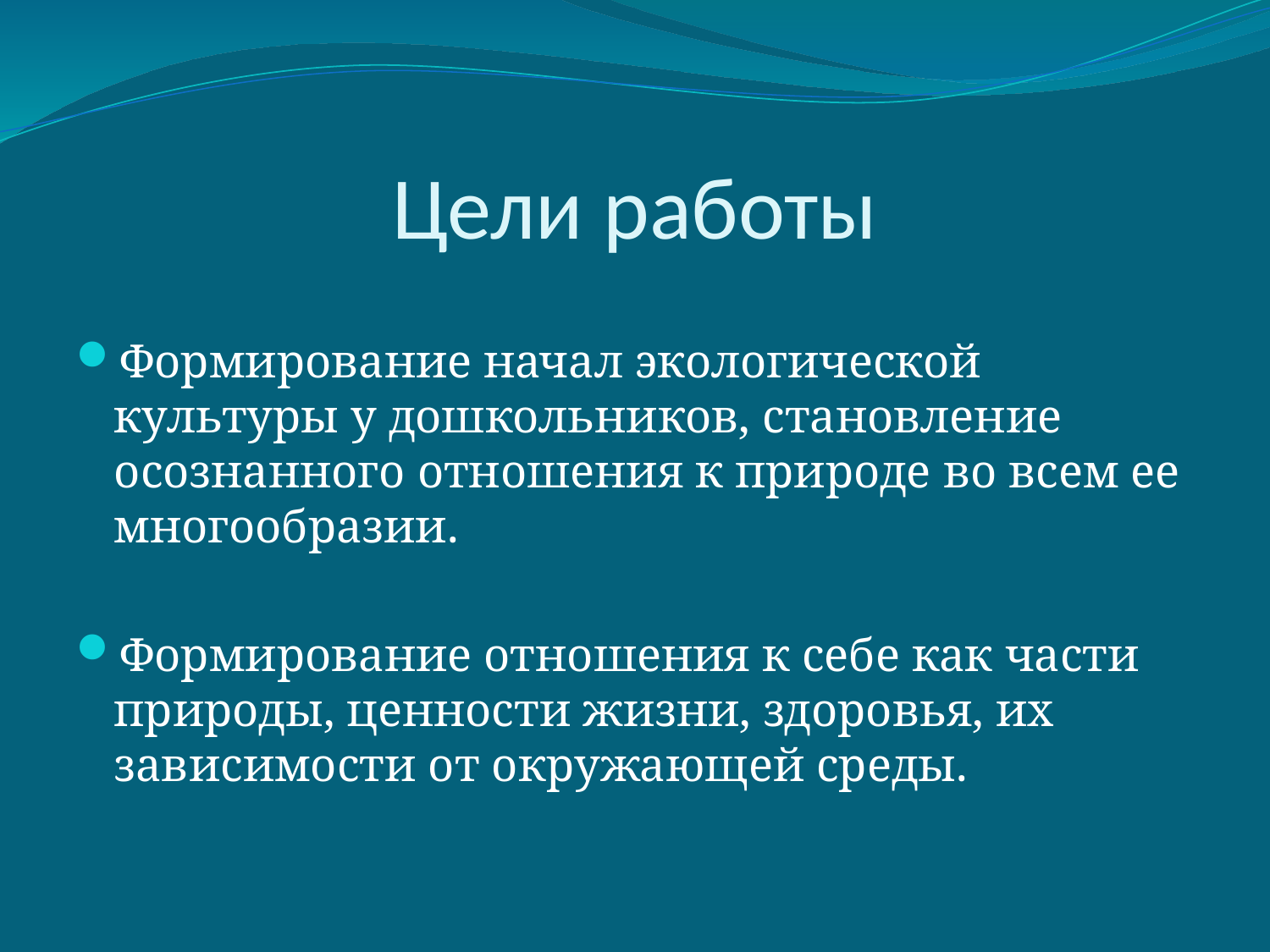

# Цели работы
Формирование начал экологической культуры у дошкольников, становление осознанного отношения к природе во всем ее многообразии.

Формирование отношения к себе как части природы, ценности жизни, здоровья, их зависимости от окружающей среды.